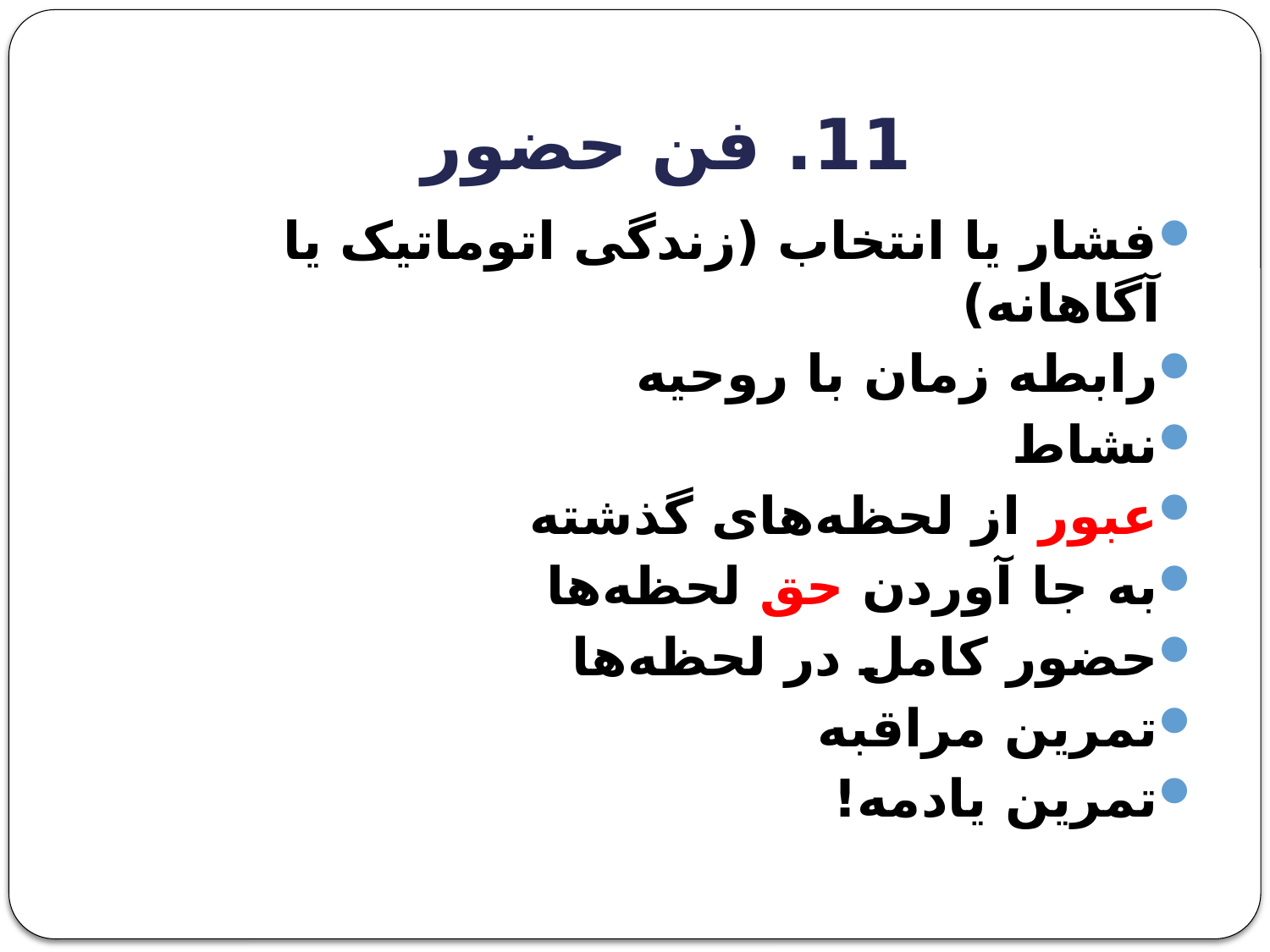

# 11. فن حضور
فشار یا انتخاب (زندگی اتوماتیک یا آگاهانه)
رابطه زمان با روحیه
نشاط
عبور از لحظه‌های گذشته
به جا آوردن حق لحظه‌ها
حضور کامل در لحظه‌ها
تمرین مراقبه
تمرین یادمه!